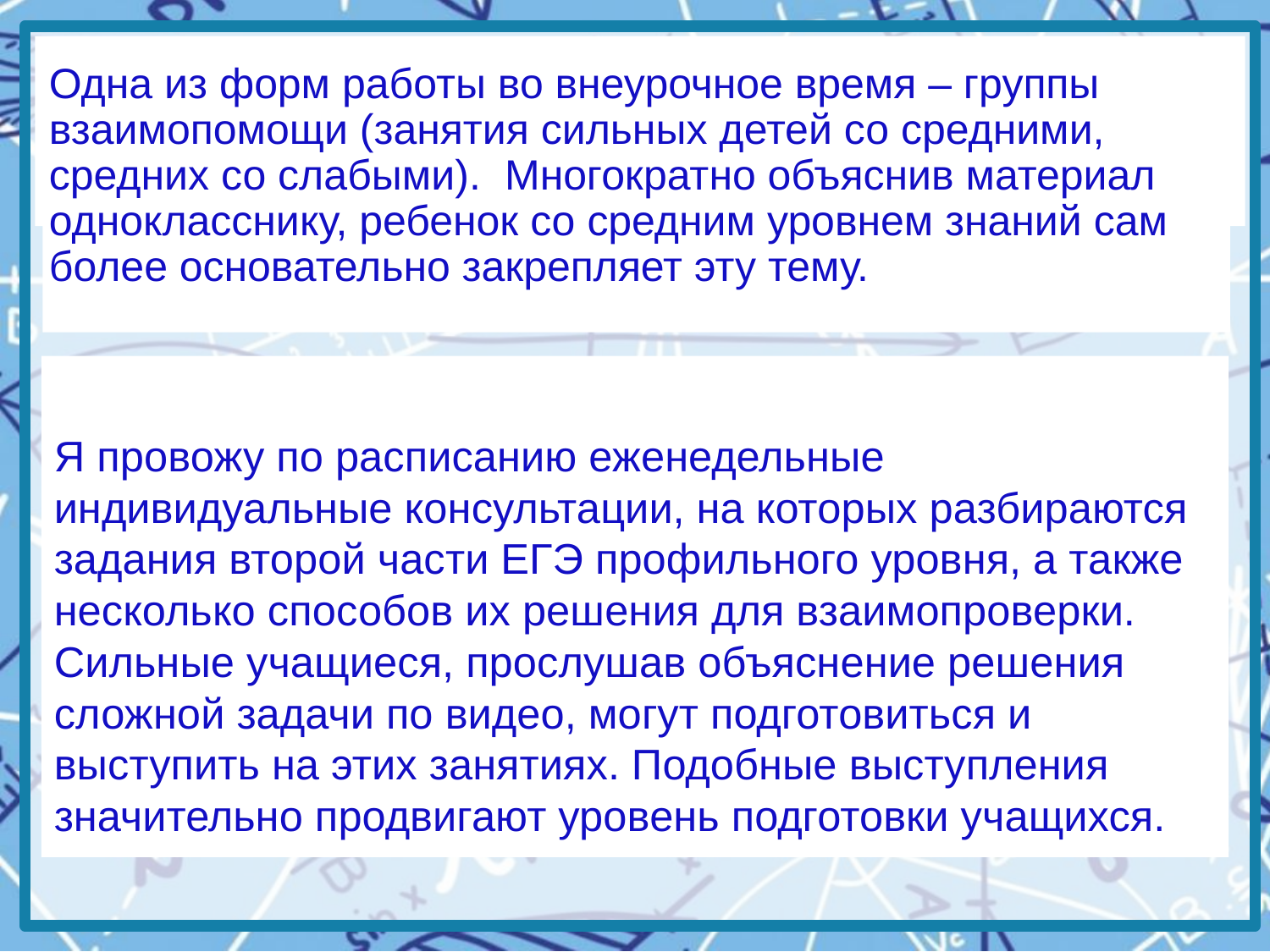

Одна из форм работы во внеурочное время – группы взаимопомощи (занятия сильных детей со средними, средних со слабыми).  Многократно объяснив материал однокласснику, ребенок со средним уровнем знаний сам более основательно закрепляет эту тему.

Я провожу по расписанию еженедельные индивидуальные консультации, на которых разбираются задания второй части ЕГЭ профильного уровня, а также несколько способов их решения для взаимопроверки. Сильные учащиеся, прослушав объяснение решения сложной задачи по видео, могут подготовиться и выступить на этих занятиях. Подобные выступления значительно продвигают уровень подготовки учащихся.